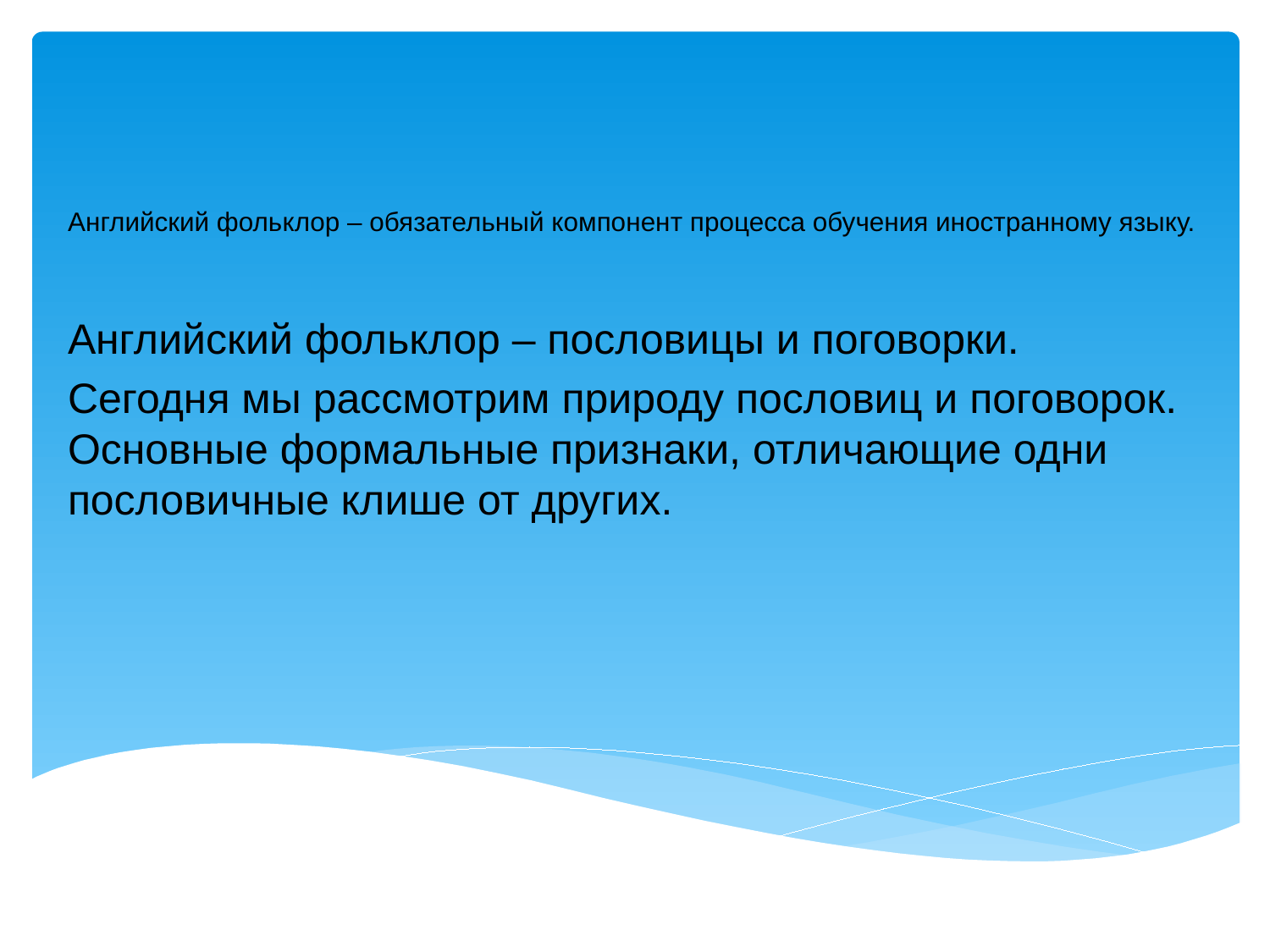

# Английский фольклор – обязательный компонент процесса обучения иностранному языку.

Английский фольклор – пословицы и поговорки.
Сегодня мы рассмотрим природу пословиц и поговорок. Основные формальные признаки, отличающие одни пословичные клише от других.